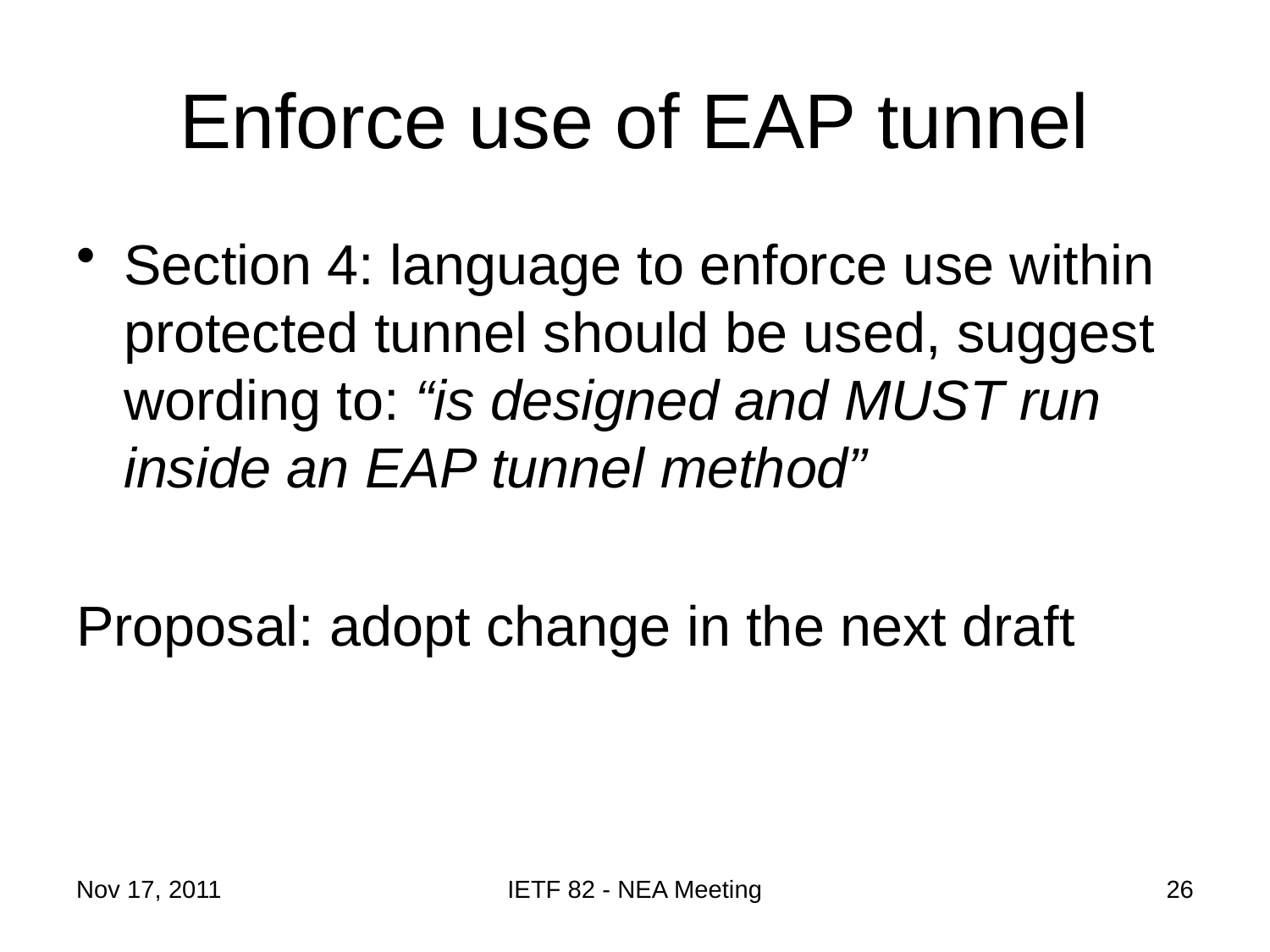

# Enforce use of EAP tunnel
Section 4: language to enforce use within protected tunnel should be used, suggest wording to: “is designed and MUST run inside an EAP tunnel method”

Proposal: adopt change in the next draft
Nov 17, 2011
IETF 82 - NEA Meeting
26